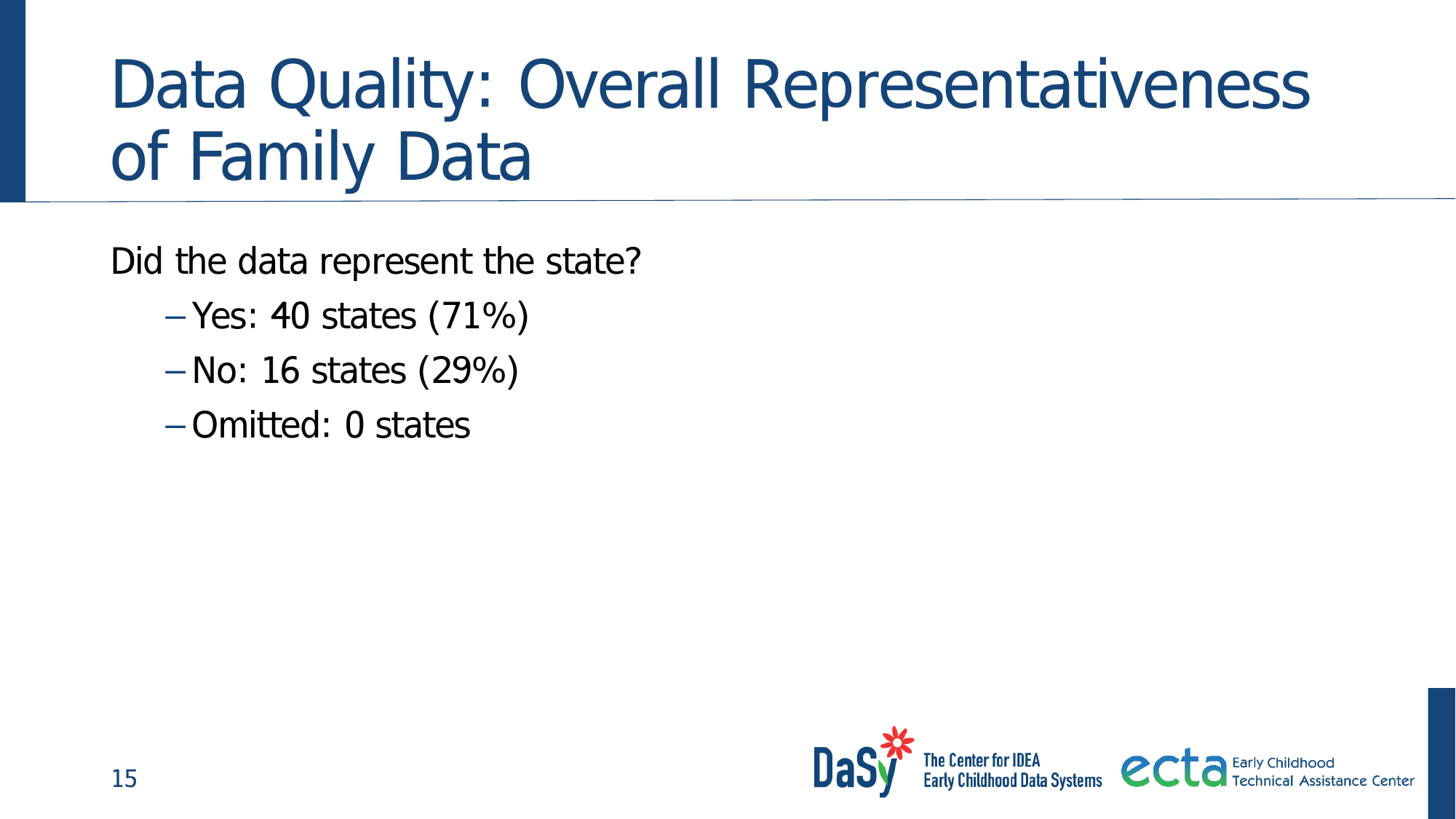

# Data Quality: Overall Representativeness of Family Data
Did the data represent the state?
Yes: 40 states (71%)
No: 16 states (29%)
Omitted: 0 states